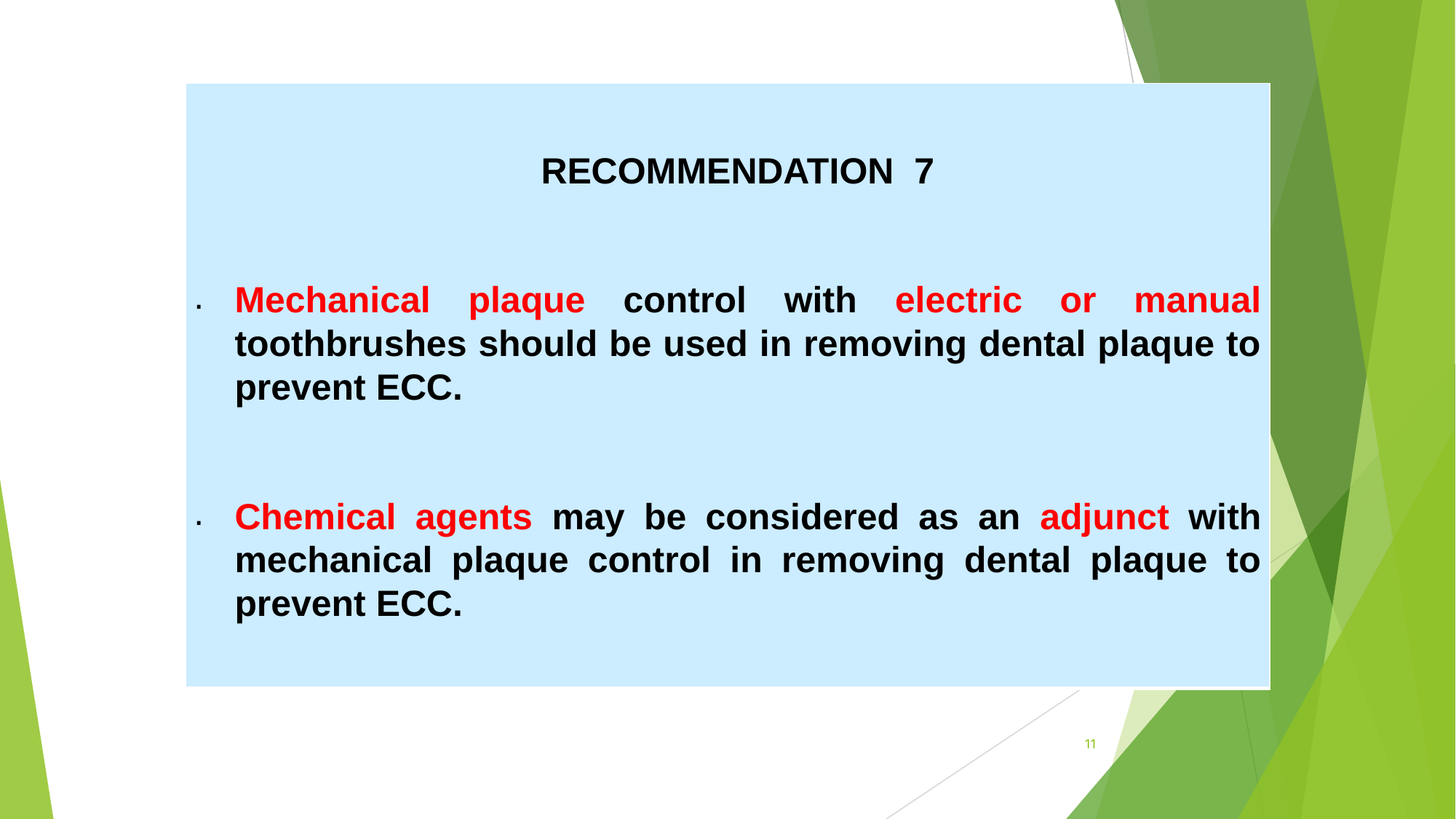

| RECOMMENDATION 7 Mechanical plaque control with electric or manual toothbrushes should be used in removing dental plaque to prevent ECC. Chemical agents may be considered as an adjunct with mechanical plaque control in removing dental plaque to prevent ECC. |
| --- |

11